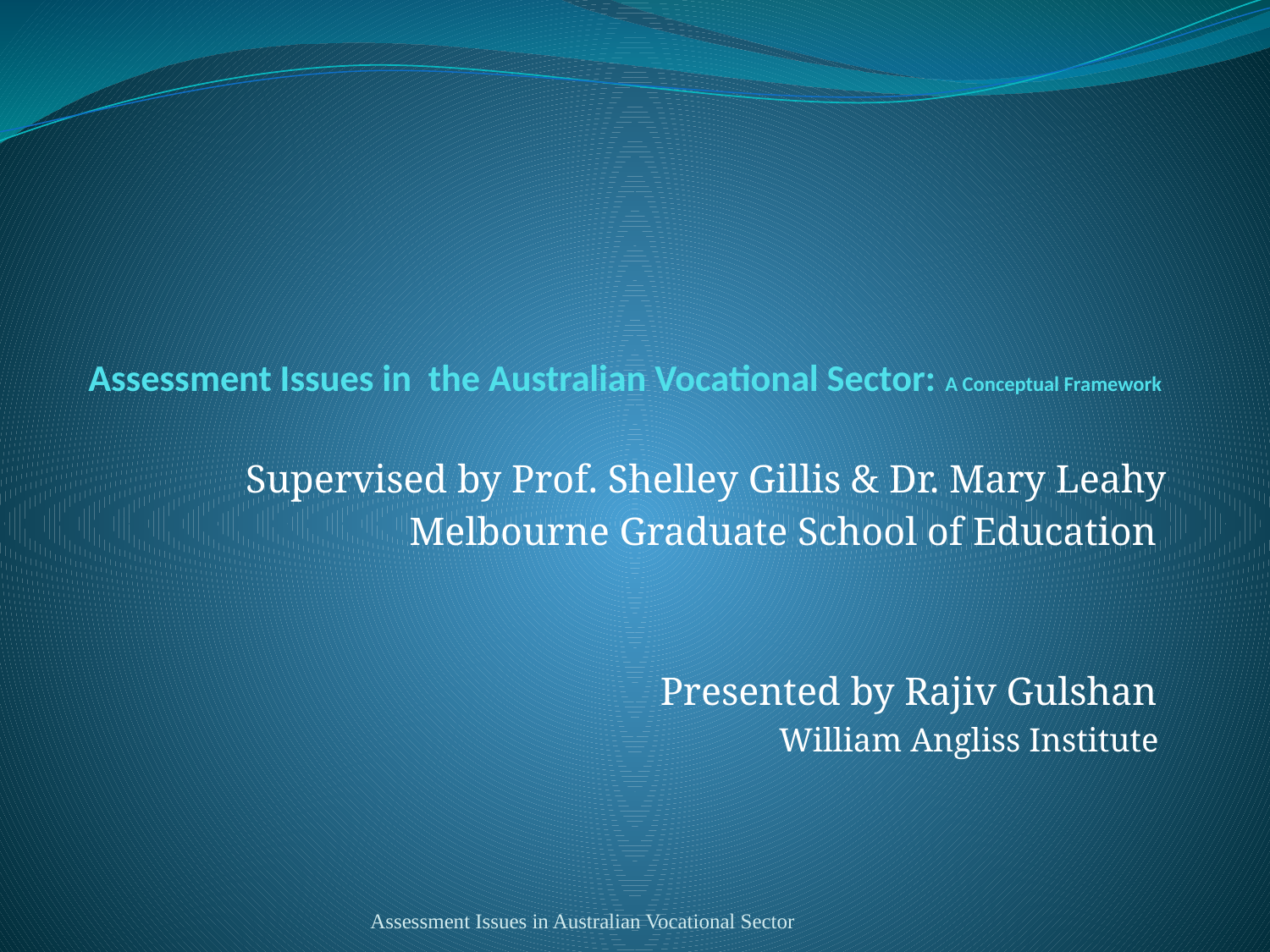

# Assessment Issues in  the Australian Vocational Sector: A Conceptual Framework
Supervised by Prof. Shelley Gillis & Dr. Mary Leahy
Melbourne Graduate School of Education

Presented by Rajiv Gulshan
William Angliss Institute

Assessment Issues in Australian Vocational Sector